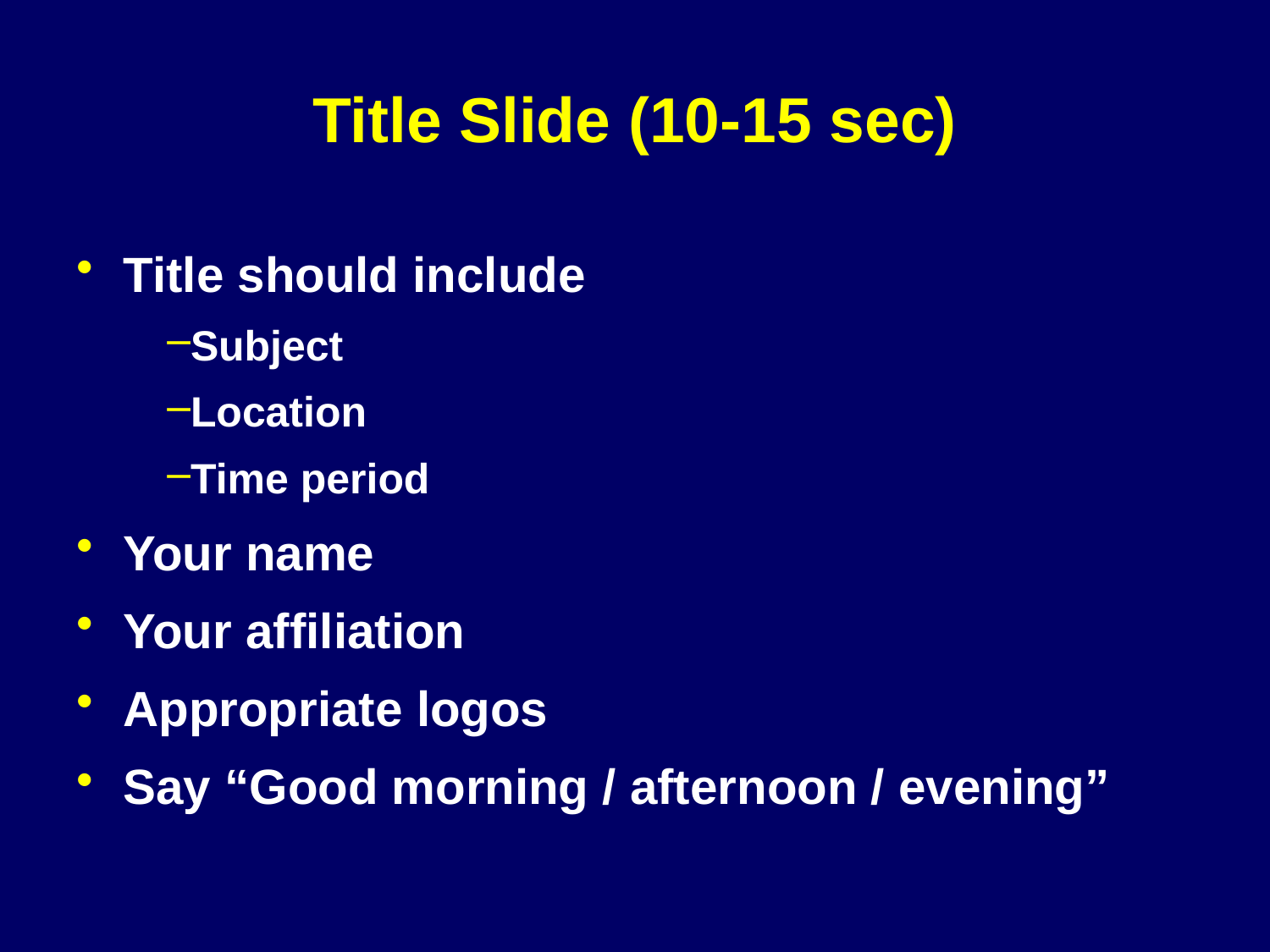

# Title Slide (10-15 sec)
Title should include
Subject
Location
Time period
Your name
Your affiliation
Appropriate logos
Say “Good morning / afternoon / evening”